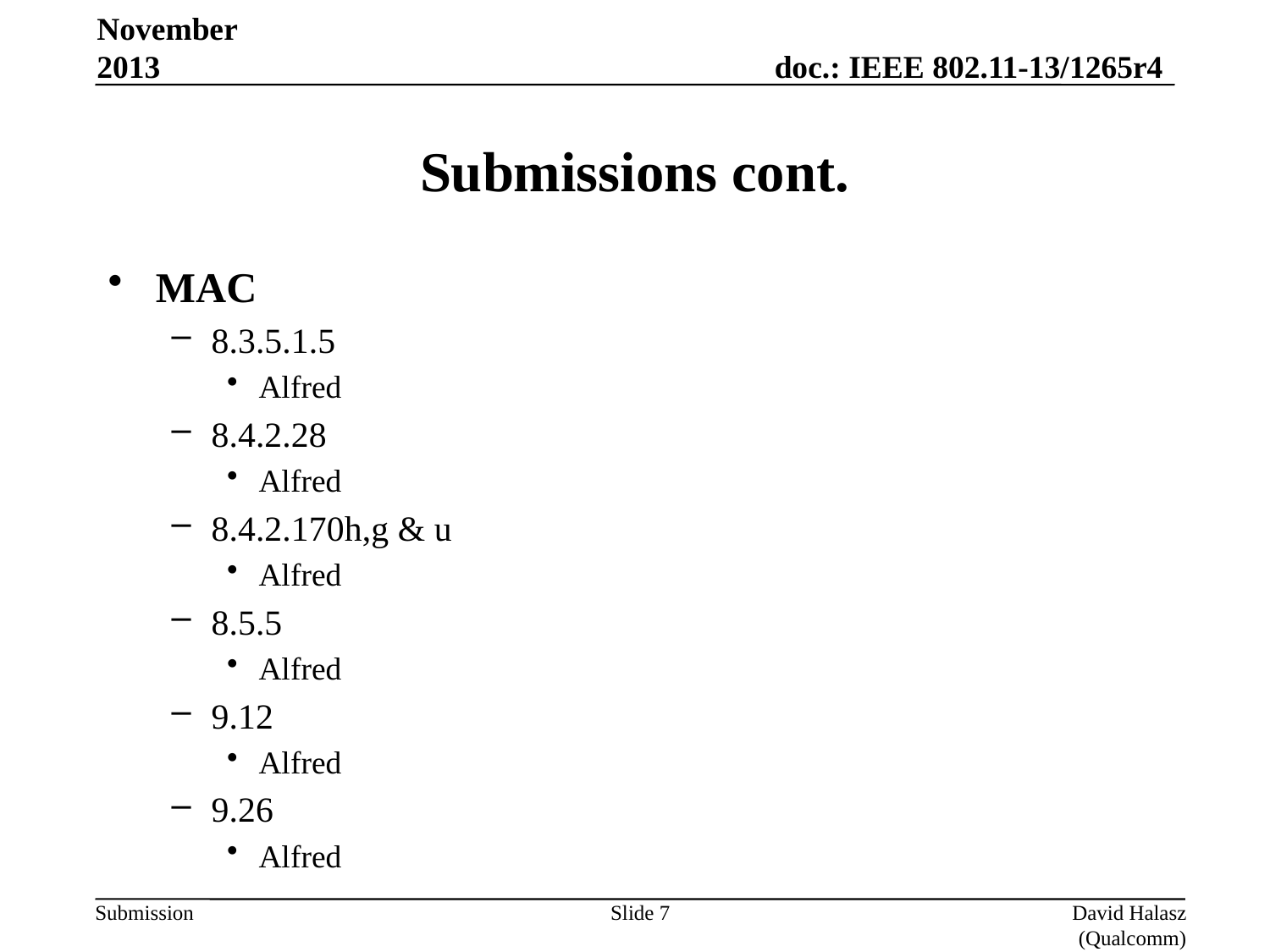

November 2013
# Submissions cont.
MAC
8.3.5.1.5
Alfred
8.4.2.28
Alfred
8.4.2.170h,g & u
Alfred
8.5.5
Alfred
9.12
Alfred
9.26
Alfred
Slide 7
David Halasz (Qualcomm)